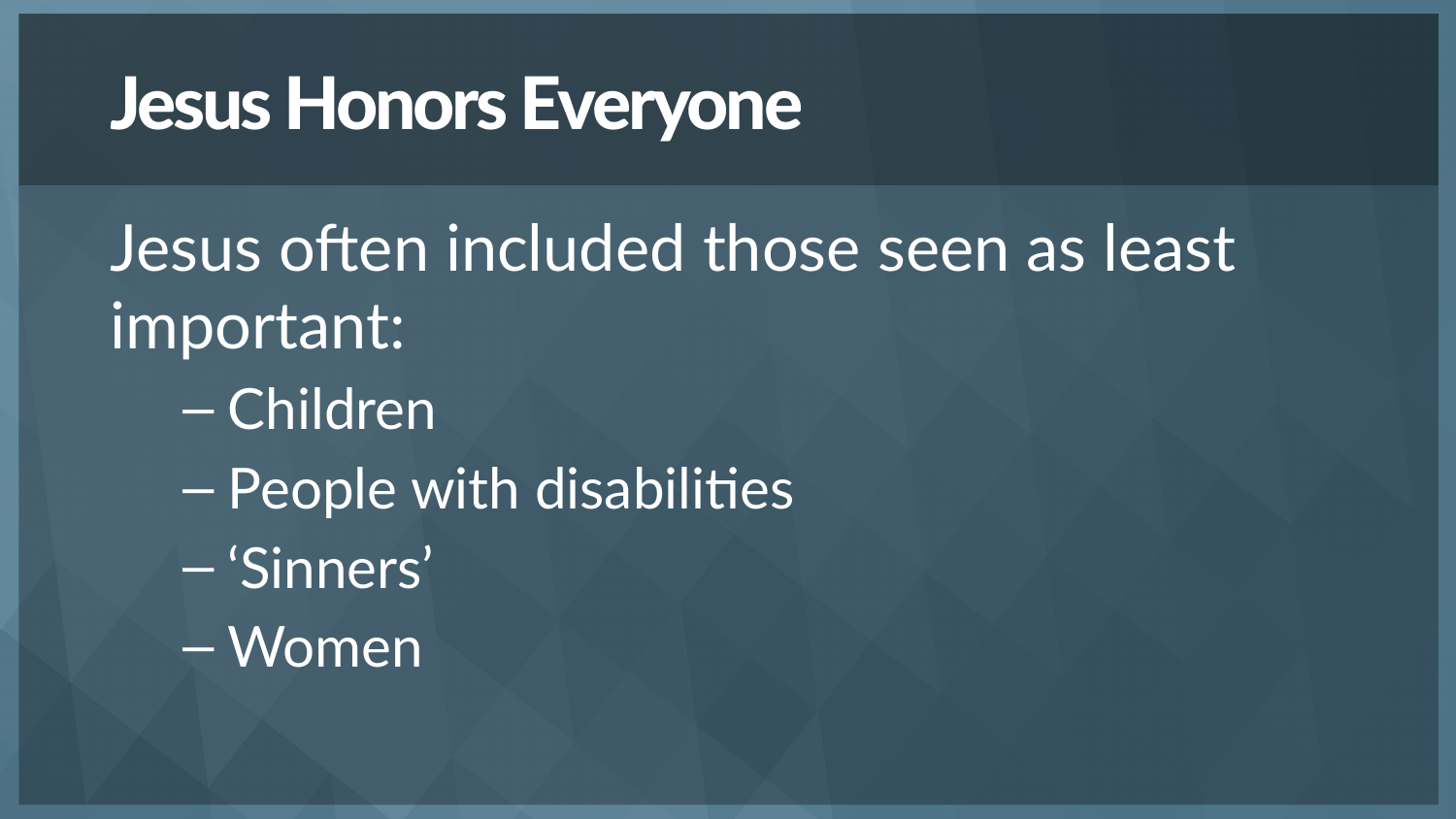

# Jesus Honors Everyone
Jesus often included those seen as least important:
Children
People with disabilities
‘Sinners’
Women